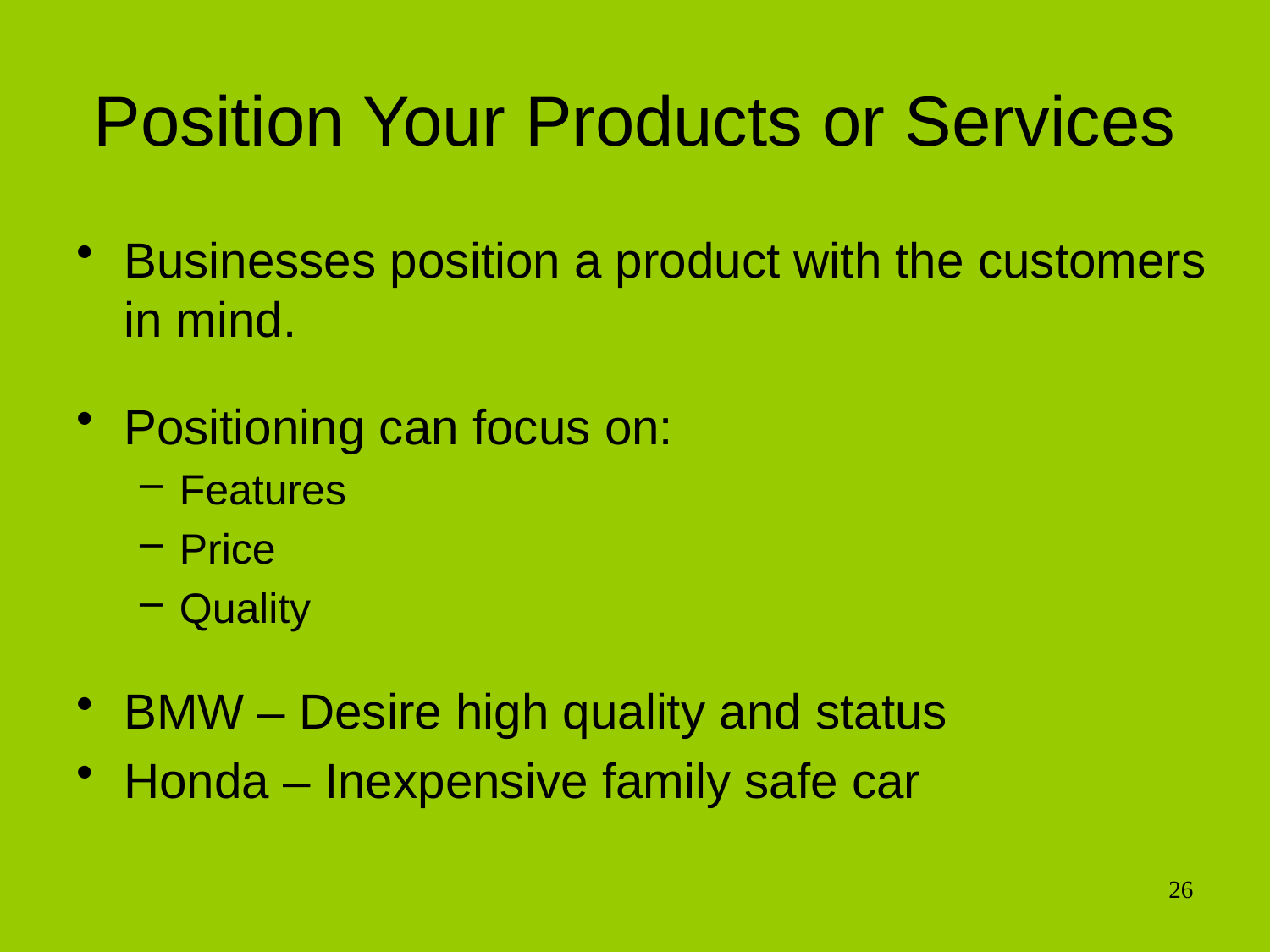

# Position Your Products or Services
Businesses position a product with the customers in mind.
Positioning can focus on:
Features
Price
Quality
BMW – Desire high quality and status
Honda – Inexpensive family safe car
26